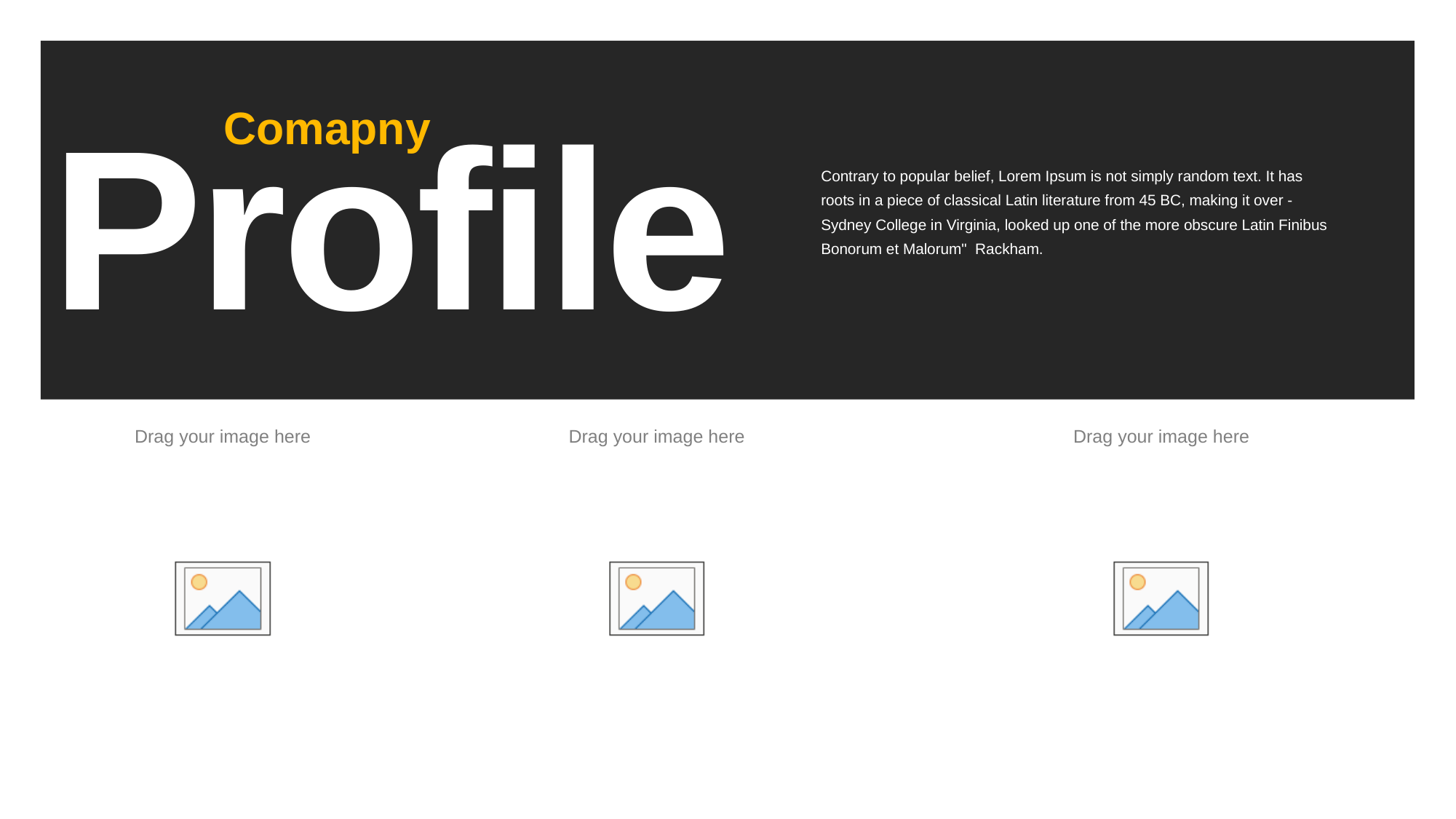

Profile
Comapny
Contrary to popular belief, Lorem Ipsum is not simply random text. It has roots in a piece of classical Latin literature from 45 BC, making it over -Sydney College in Virginia, looked up one of the more obscure Latin Finibus Bonorum et Malorum"  Rackham.